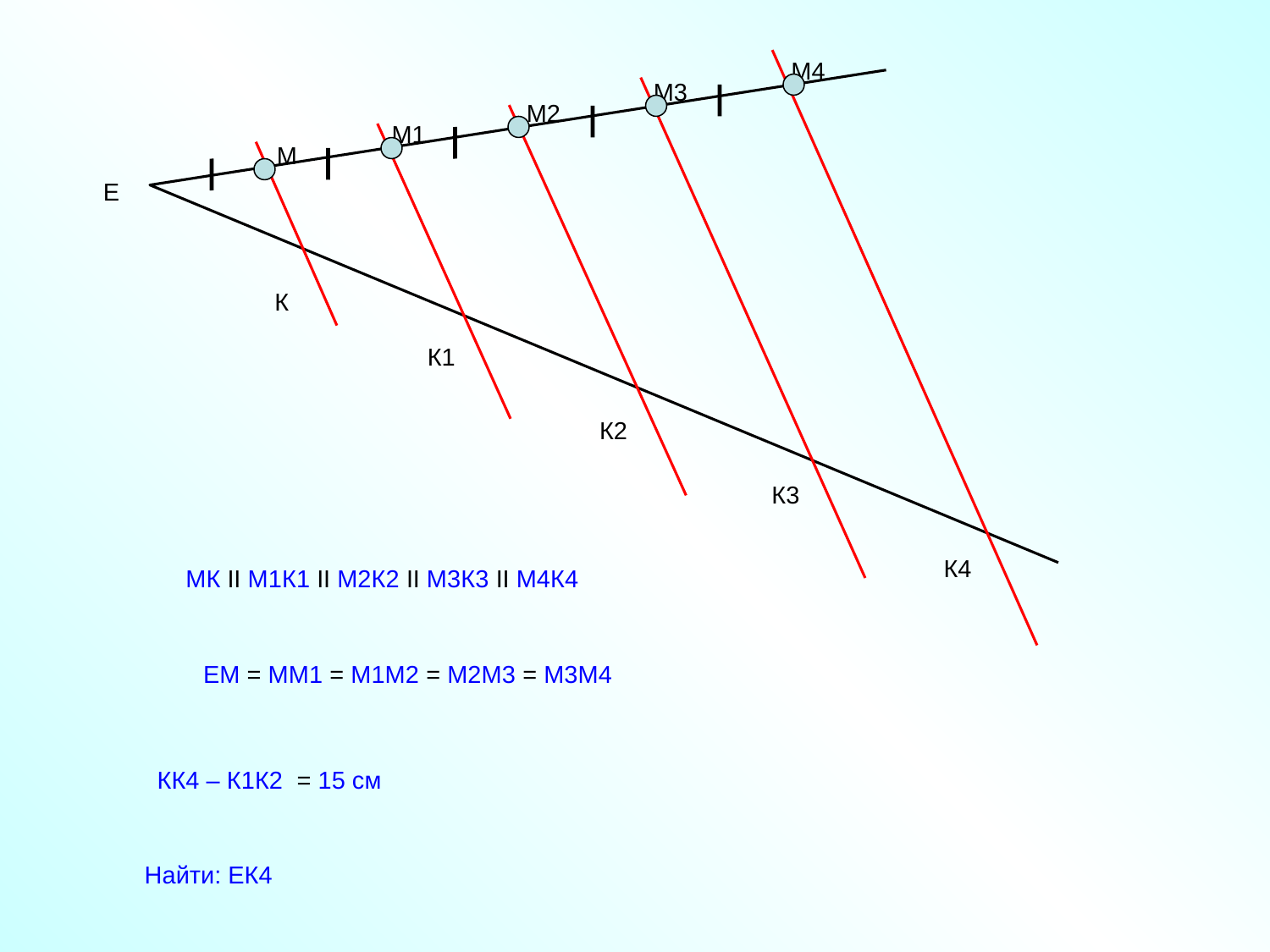

М4
М3

М2

М1

М

Е

К
К1
К2
К3
К4
МК II М1К1 II М2К2 II М3К3 II М4К4
ЕМ = ММ1 = М1М2 = М2М3 = М3М4
КК4 – К1К2  = 15 см
Найти: ЕК4